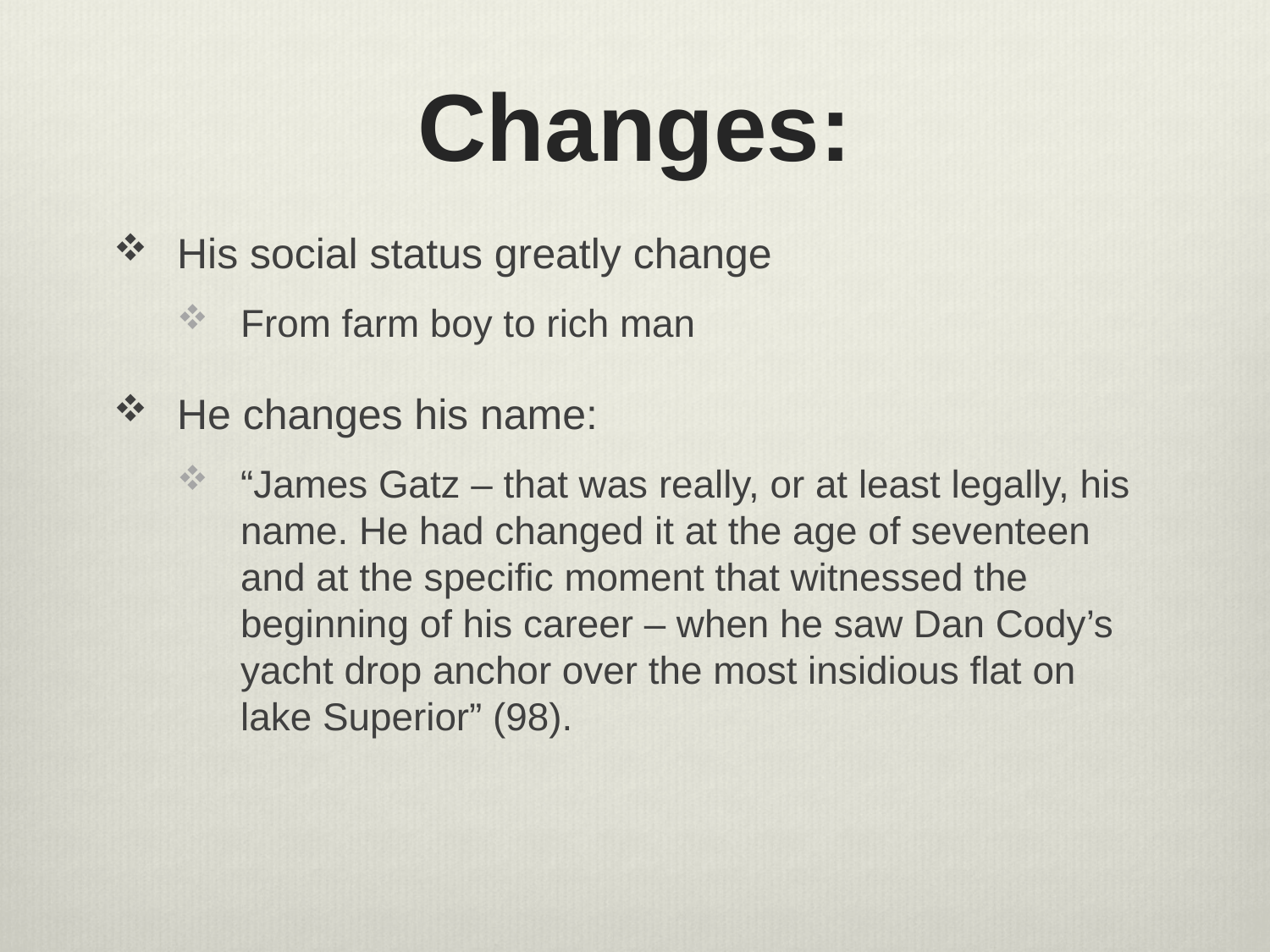

# Changes:
His social status greatly change
From farm boy to rich man
He changes his name:
“James Gatz – that was really, or at least legally, his name. He had changed it at the age of seventeen and at the specific moment that witnessed the beginning of his career – when he saw Dan Cody’s yacht drop anchor over the most insidious flat on lake Superior” (98).